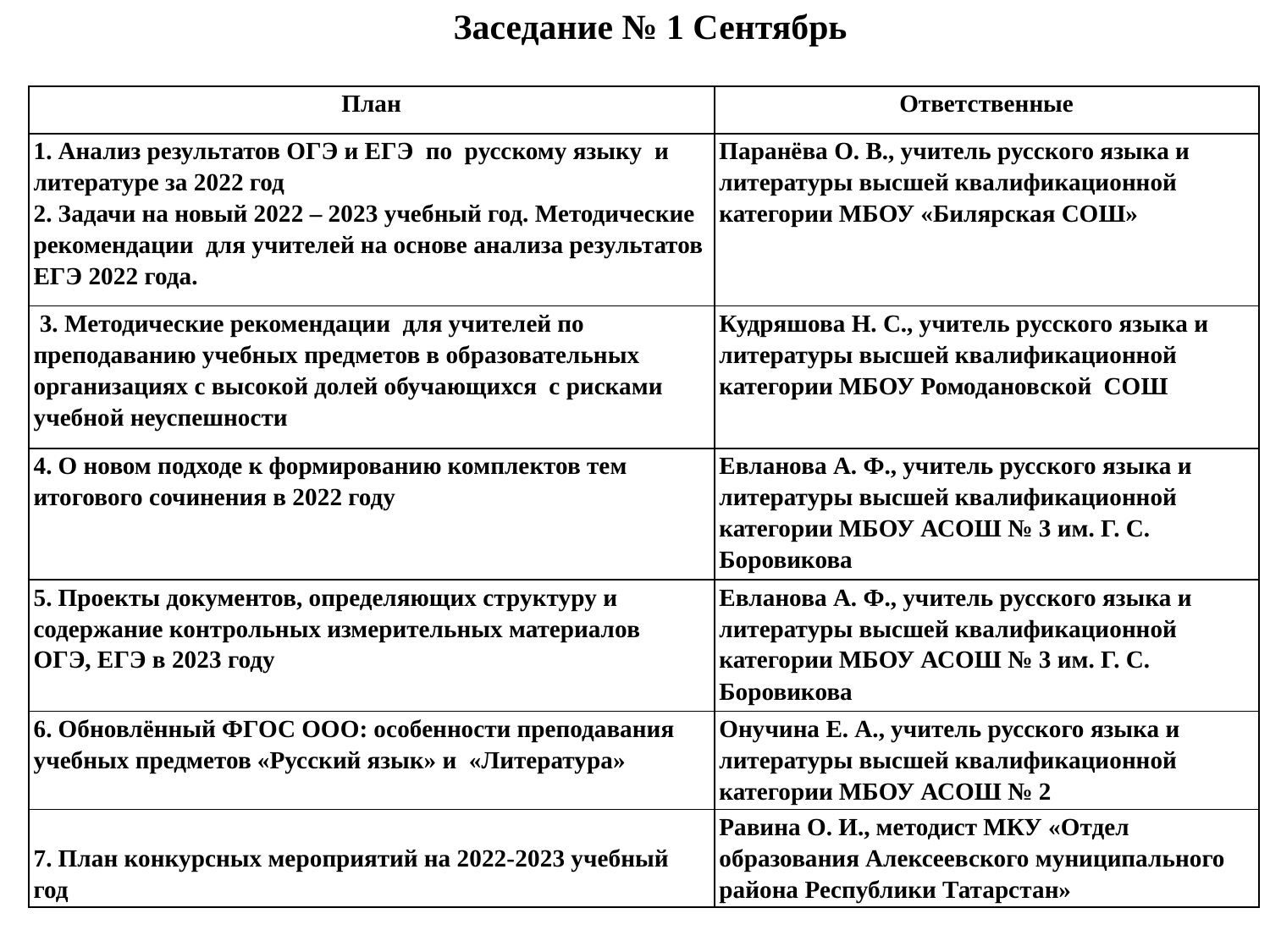

Заседание № 1 Сентябрь

| План | Ответственные |
| --- | --- |
| 1. Анализ результатов ОГЭ и ЕГЭ по русскому языку и литературе за 2022 год 2. Задачи на новый 2022 – 2023 учебный год. Методические рекомендации для учителей на основе анализа результатов ЕГЭ 2022 года. | Паранёва О. В., учитель русского языка и литературы высшей квалификационной категории МБОУ «Билярская СОШ» |
| 3. Методические рекомендации для учителей по преподаванию учебных предметов в образовательных организациях с высокой долей обучающихся с рисками учебной неуспешности | Кудряшова Н. С., учитель русского языка и литературы высшей квалификационной категории МБОУ Ромодановской СОШ |
| 4. О новом подходе к формированию комплектов тем итогового сочинения в 2022 году | Евланова А. Ф., учитель русского языка и литературы высшей квалификационной категории МБОУ АСОШ № 3 им. Г. С. Боровикова |
| 5. Проекты документов, определяющих структуру и содержание контрольных измерительных материалов ОГЭ, ЕГЭ в 2023 году | Евланова А. Ф., учитель русского языка и литературы высшей квалификационной категории МБОУ АСОШ № 3 им. Г. С. Боровикова |
| 6. Обновлённый ФГОС ООО: особенности преподавания учебных предметов «Русский язык» и «Литература» | Онучина Е. А., учитель русского языка и литературы высшей квалификационной категории МБОУ АСОШ № 2 |
| 7. План конкурсных мероприятий на 2022-2023 учебный год | Равина О. И., методист МКУ «Отдел образования Алексеевского муниципального района Республики Татарстан» |